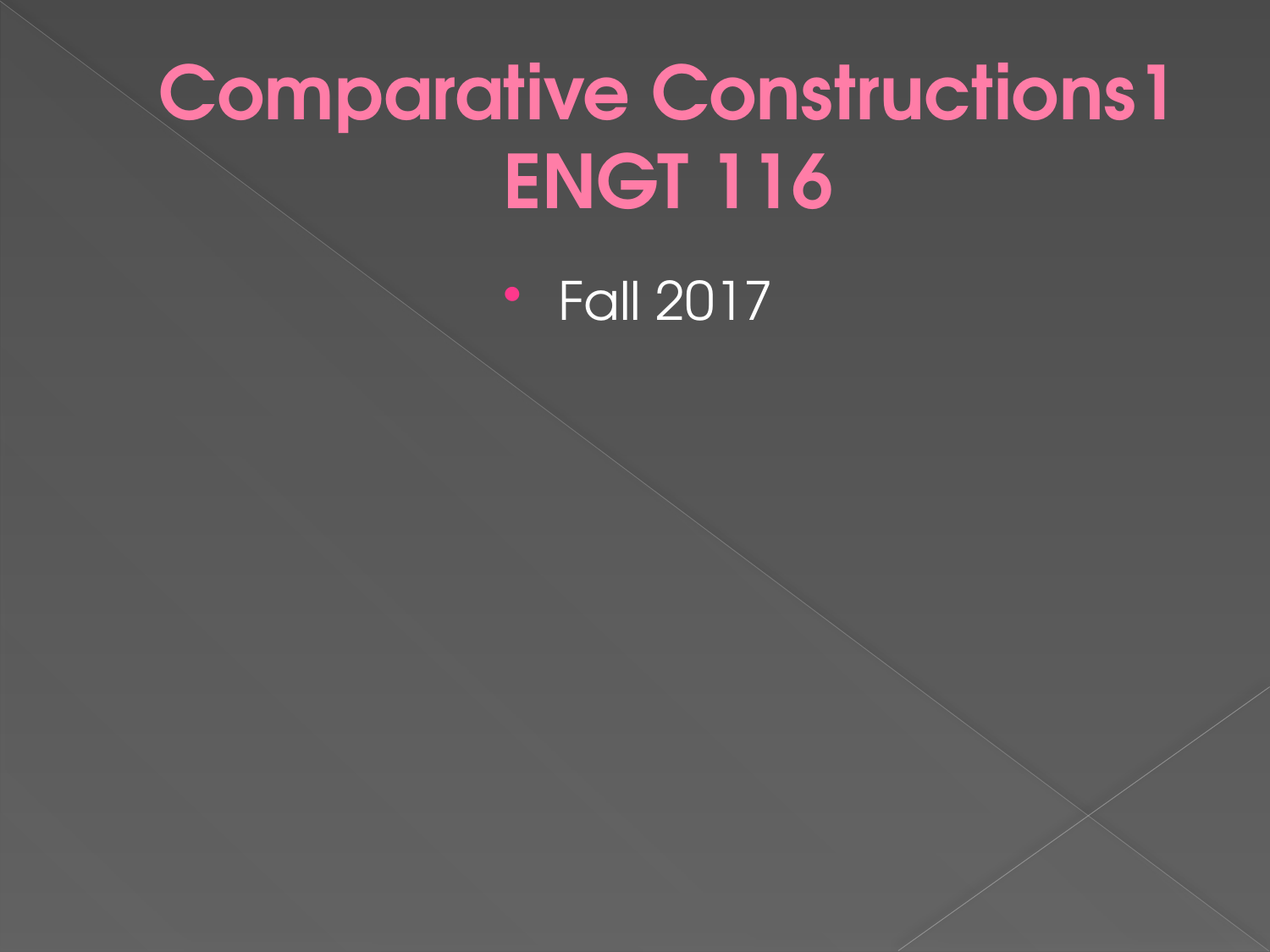

# Comparative Constructions1 ENGT 116
Fall 2017